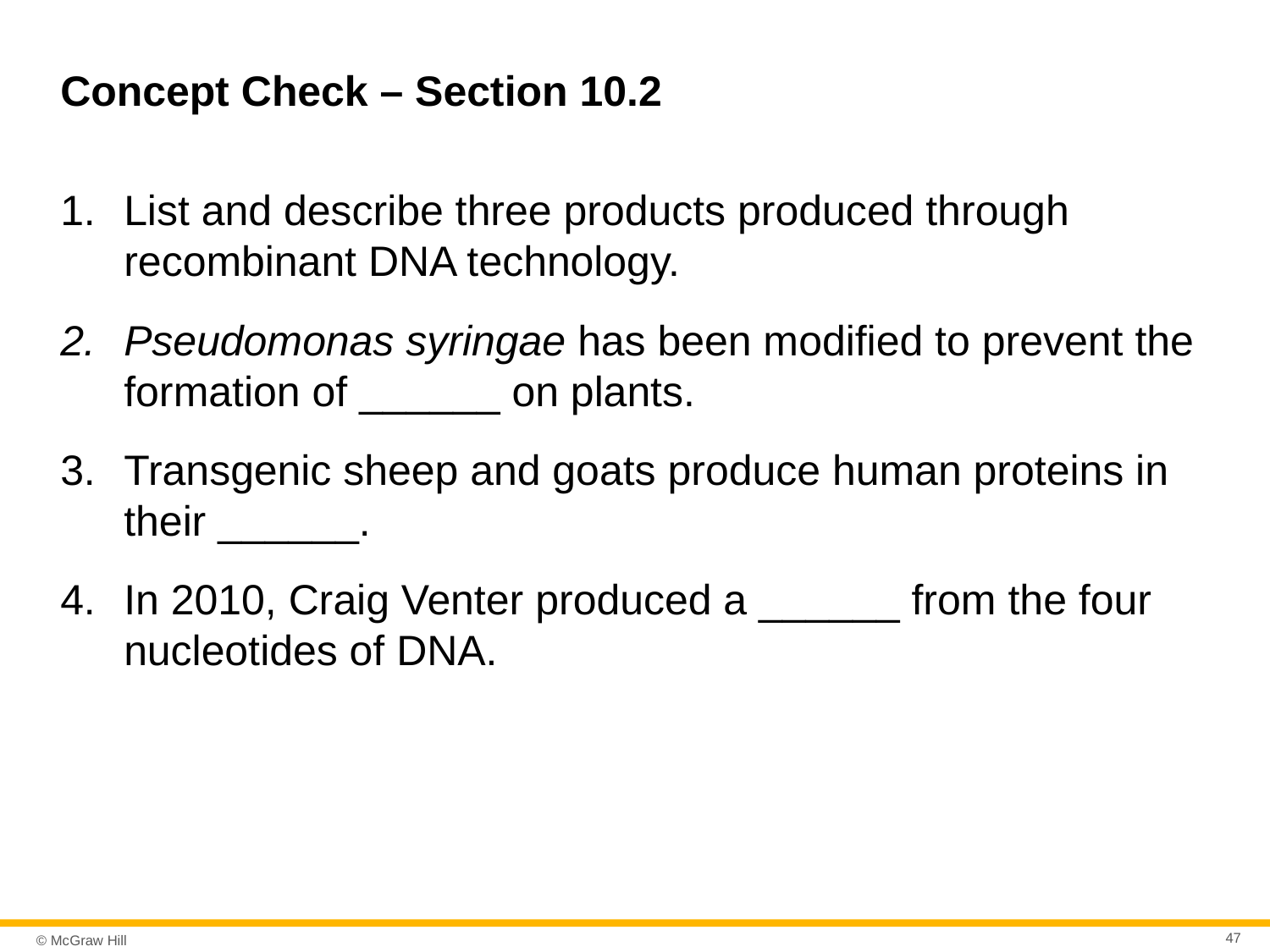

# Concept Check – Section 10.2
List and describe three products produced through recombinant DNA technology.
Pseudomonas syringae has been modified to prevent the formation of ______ on plants.
Transgenic sheep and goats produce human proteins in their ______.
In 2010, Craig Venter produced a ______ from the four nucleotides of DNA.